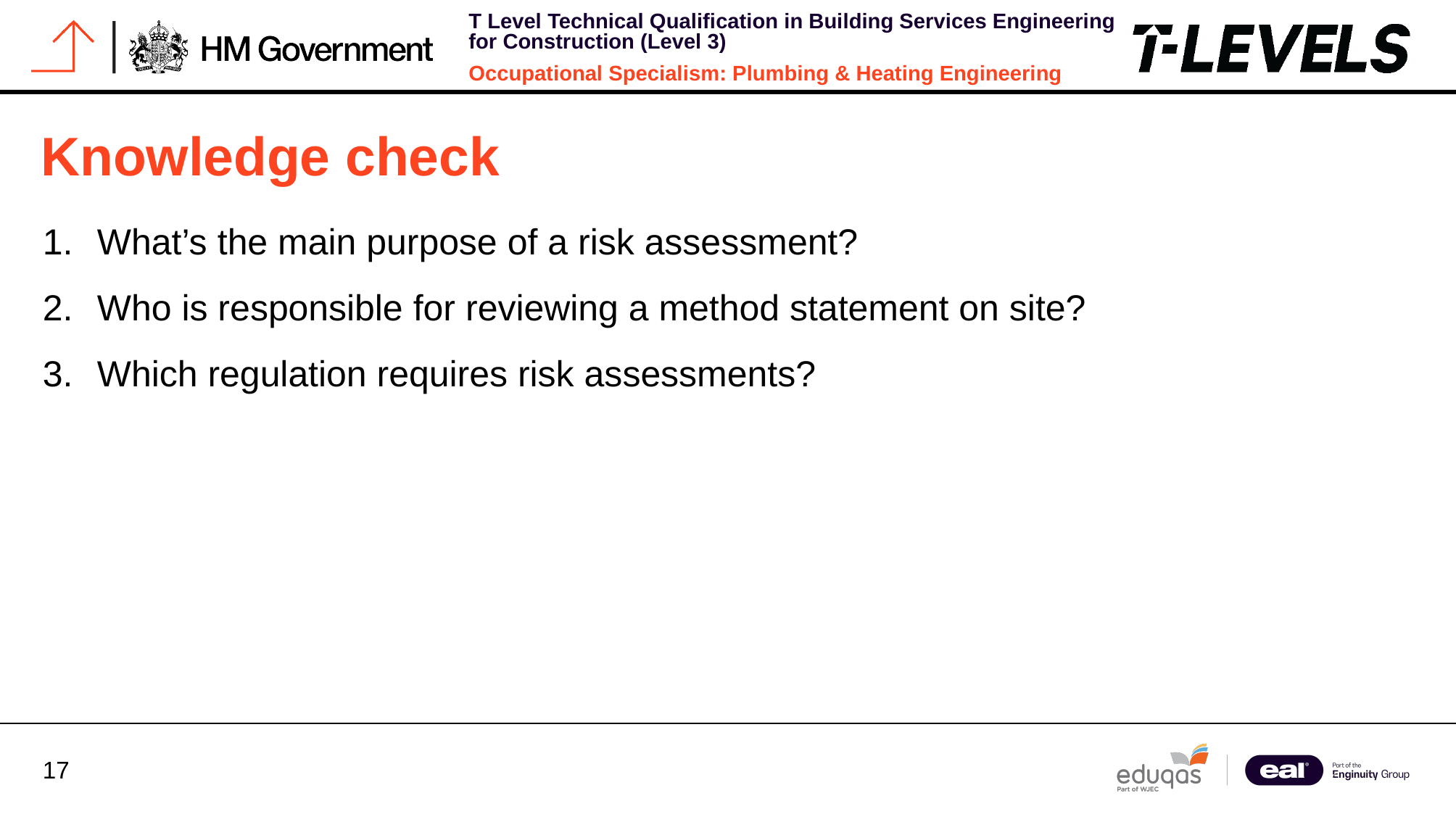

# Knowledge check
What’s the main purpose of a risk assessment?
Who is responsible for reviewing a method statement on site?
Which regulation requires risk assessments?